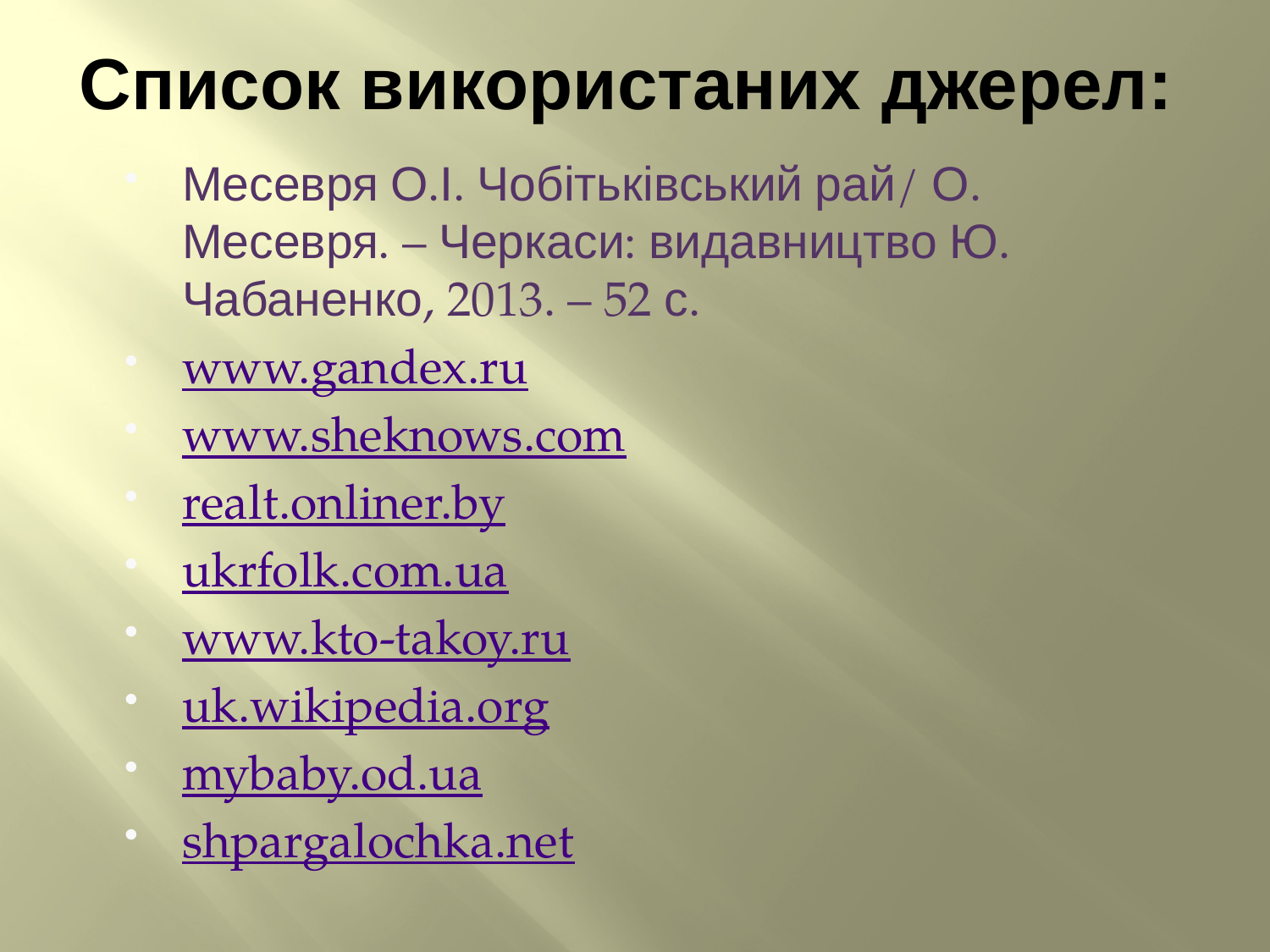

# Список використаних джерел:
Месевря О.І. Чобітьківський рай/ О. Месевря. – Черкаси: видавництво Ю. Чабаненко, 2013. – 52 с.
www.gandex.ru
www.sheknows.com
realt.onliner.by
ukrfolk.com.ua
www.kto-takoy.ru
uk.wikipedia.org
mybaby.od.ua
shpargalochka.net